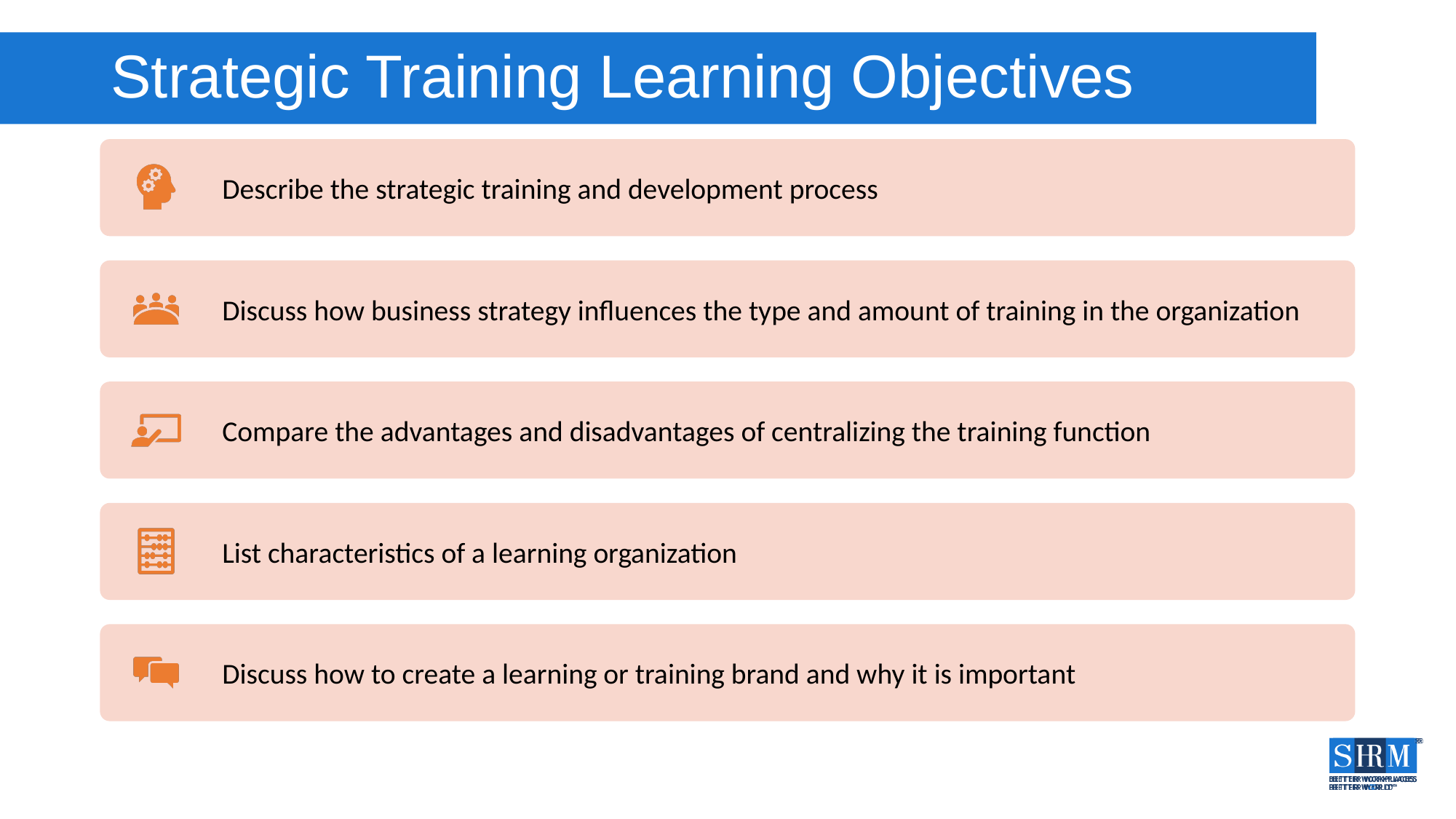

# Strategic Training Learning Objectives
Describe the strategic training and development process
Discuss how business strategy influences the type and amount of training in the organization
Compare the advantages and disadvantages of centralizing the training function
List characteristics of a learning organization
Discuss how to create a learning or training brand and why it is important